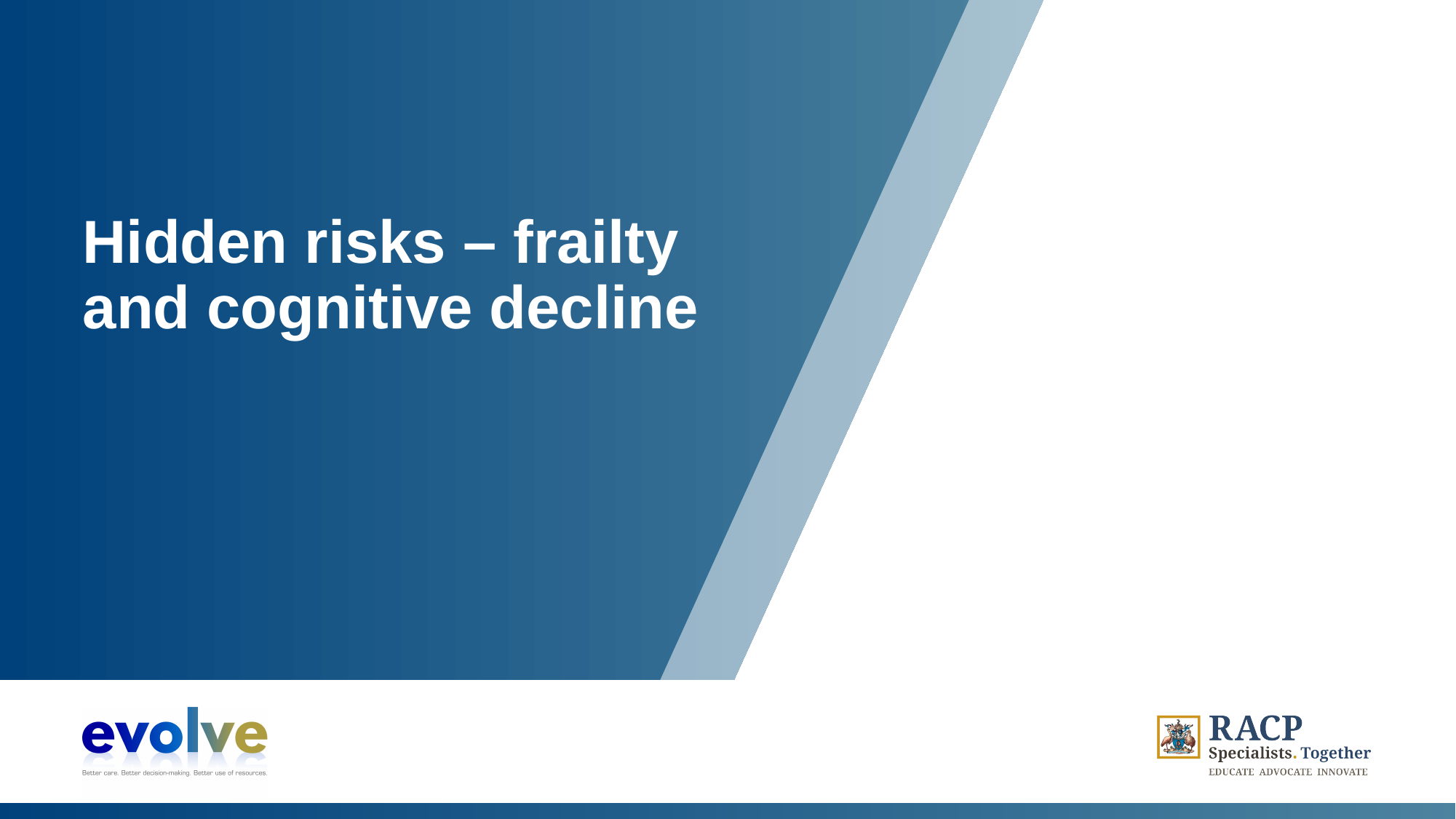

# Hidden risks – frailty and cognitive decline